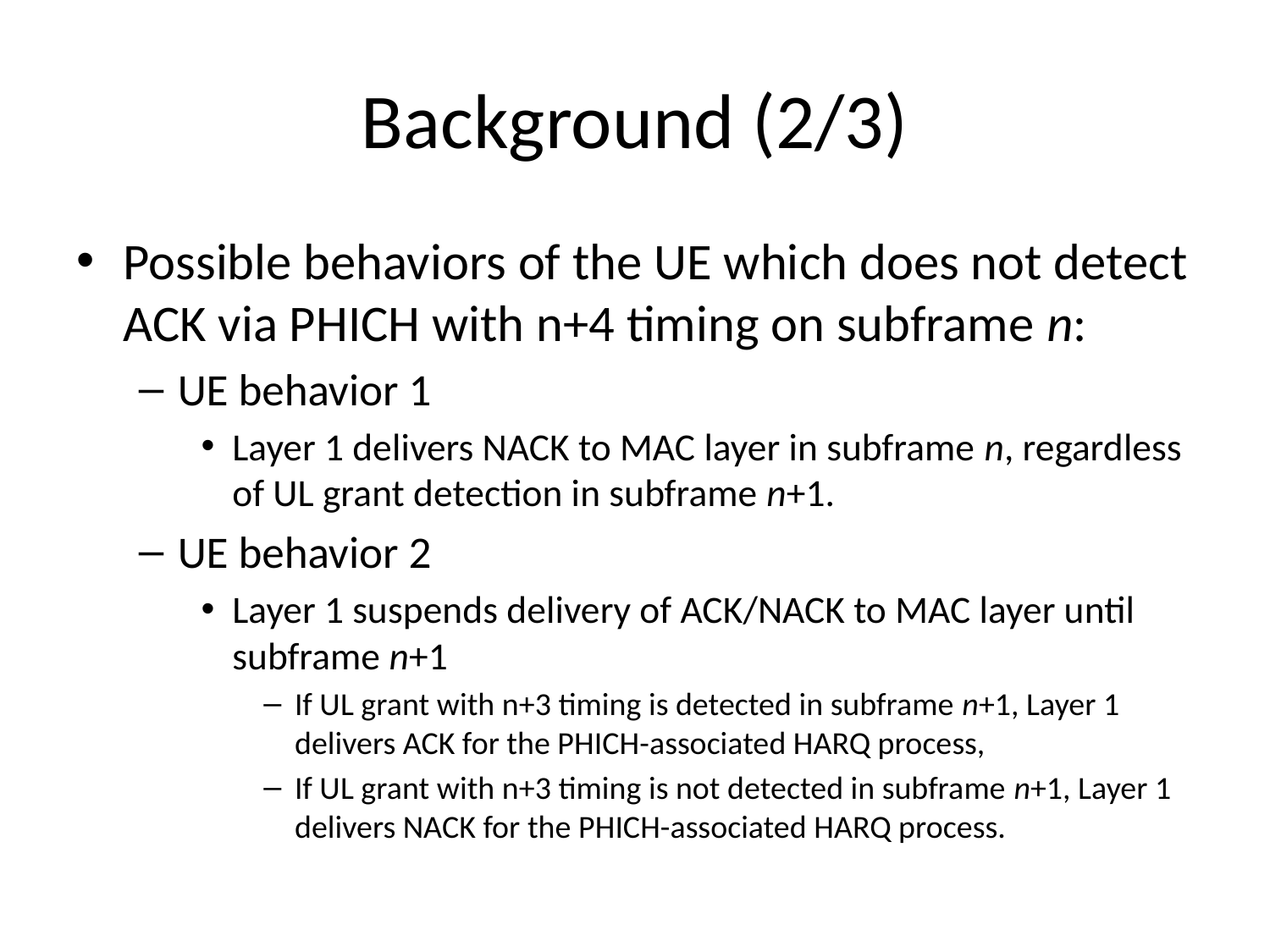

# Background (2/3)
Possible behaviors of the UE which does not detect ACK via PHICH with n+4 timing on subframe n:
UE behavior 1
Layer 1 delivers NACK to MAC layer in subframe n, regardless of UL grant detection in subframe n+1.
UE behavior 2
Layer 1 suspends delivery of ACK/NACK to MAC layer until subframe n+1
If UL grant with n+3 timing is detected in subframe n+1, Layer 1 delivers ACK for the PHICH-associated HARQ process,
If UL grant with n+3 timing is not detected in subframe n+1, Layer 1 delivers NACK for the PHICH-associated HARQ process.